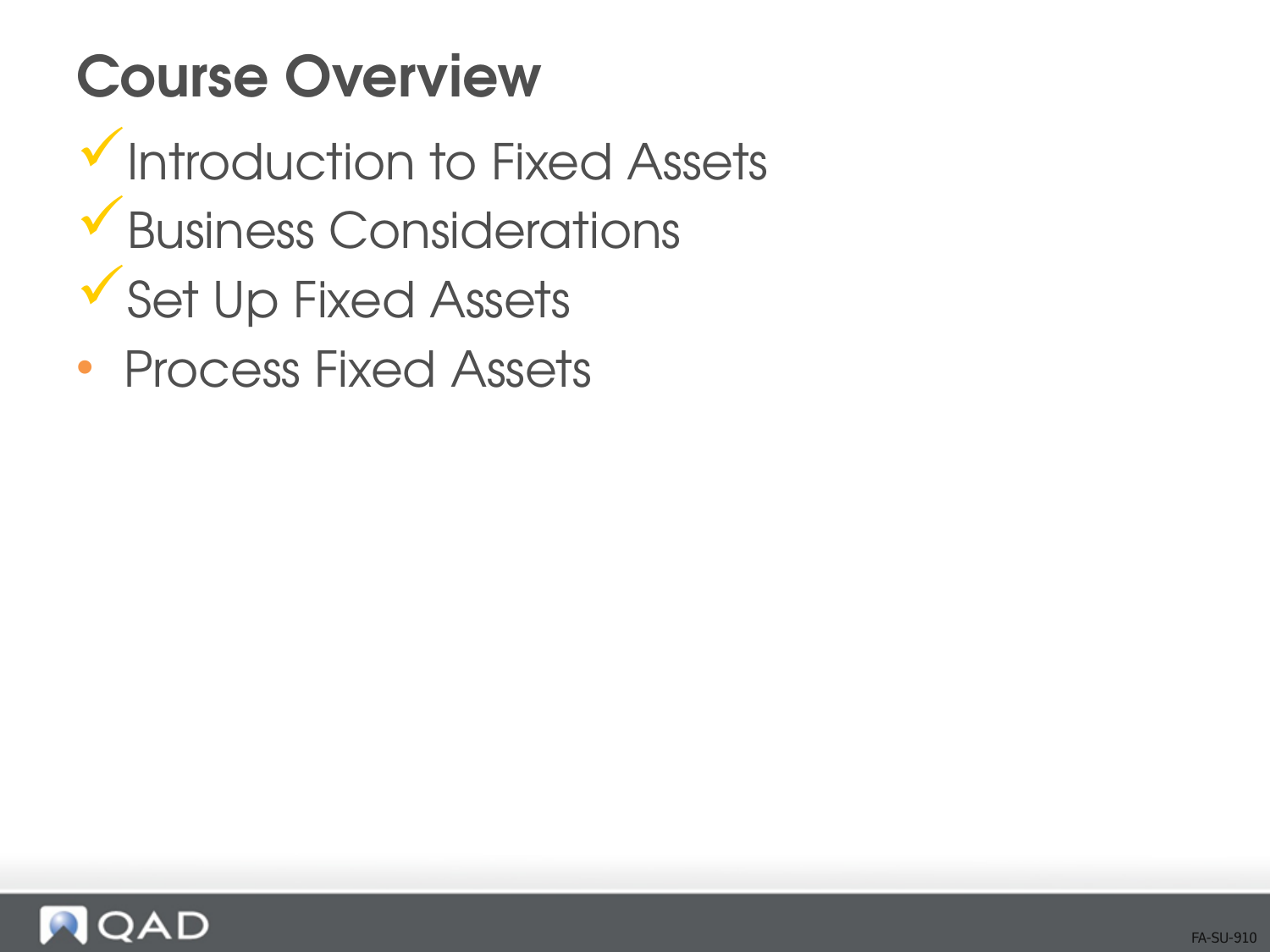

# Course Overview
Introduction to Fixed Assets
Business Considerations
Set Up Fixed Assets
Process Fixed Assets
FA-SU-910